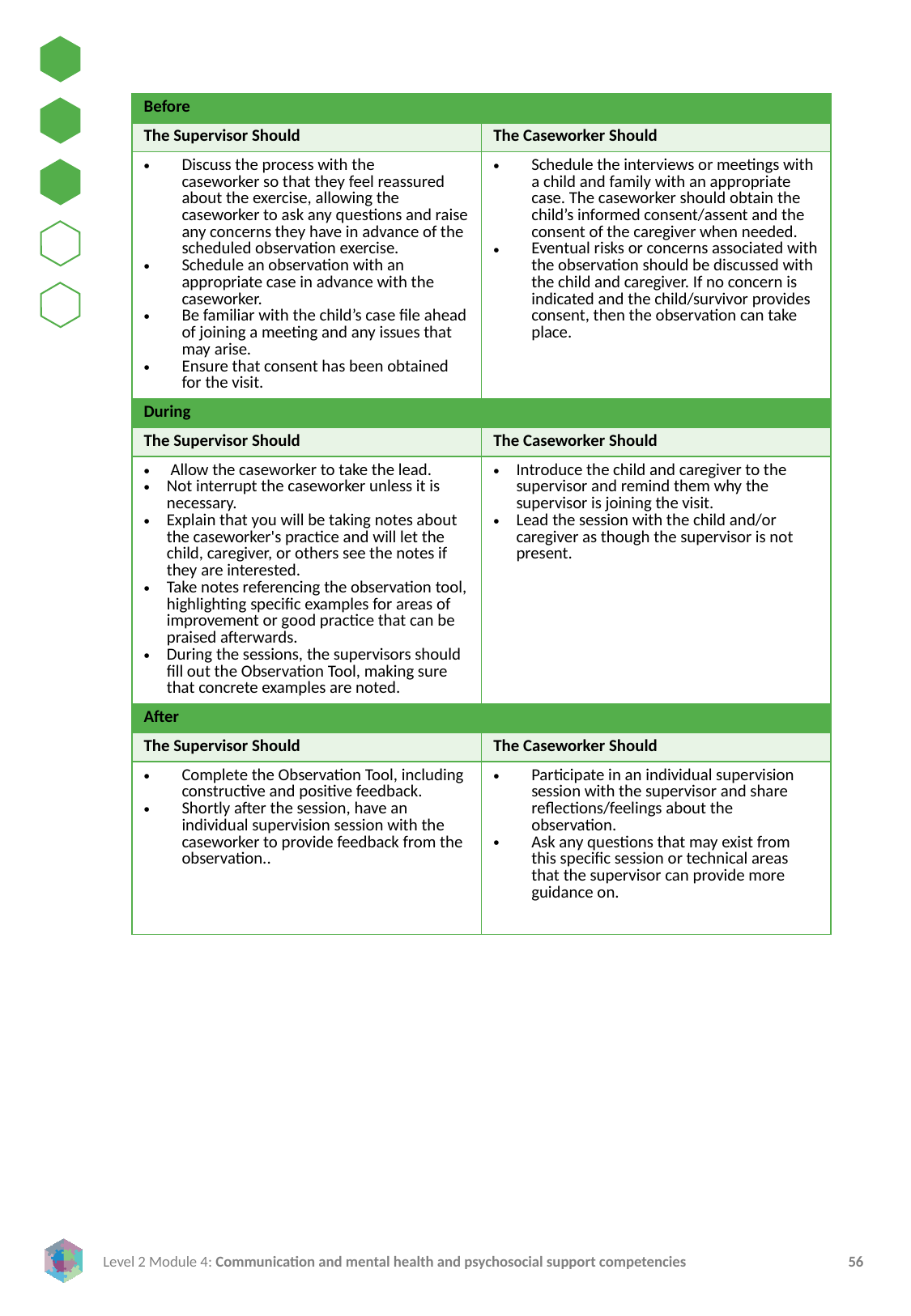

| Before |  |
| --- | --- |
| The Supervisor Should | The Caseworker Should |
| Discuss the process with the caseworker so that they feel reassured about the exercise, allowing the caseworker to ask any questions and raise any concerns they have in advance of the scheduled observation exercise. Schedule an observation with an appropriate case in advance with the caseworker. Be familiar with the child’s case file ahead of joining a meeting and any issues that may arise. Ensure that consent has been obtained for the visit. | Schedule the interviews or meetings with a child and family with an appropriate case. The caseworker should obtain the child’s informed consent/assent and the consent of the caregiver when needed. Eventual risks or concerns associated with the observation should be discussed with the child and caregiver. If no concern is indicated and the child/survivor provides consent, then the observation can take place. |
| During |  |
| The Supervisor Should | The Caseworker Should |
| Allow the caseworker to take the lead. Not interrupt the caseworker unless it is necessary. Explain that you will be taking notes about the caseworker's practice and will let the child, caregiver, or others see the notes if they are interested. Take notes referencing the observation tool, highlighting specific examples for areas of improvement or good practice that can be praised afterwards. During the sessions, the supervisors should fill out the Observation Tool, making sure that concrete examples are noted. | Introduce the child and caregiver to the supervisor and remind them why the supervisor is joining the visit. Lead the session with the child and/or caregiver as though the supervisor is not present. |
| After |  |
| The Supervisor Should | The Caseworker Should |
| Complete the Observation Tool, including constructive and positive feedback. Shortly after the session, have an individual supervision session with the caseworker to provide feedback from the observation.. | Participate in an individual supervision session with the supervisor and share reflections/feelings about the observation. Ask any questions that may exist from this specific session or technical areas that the supervisor can provide more guidance on. |